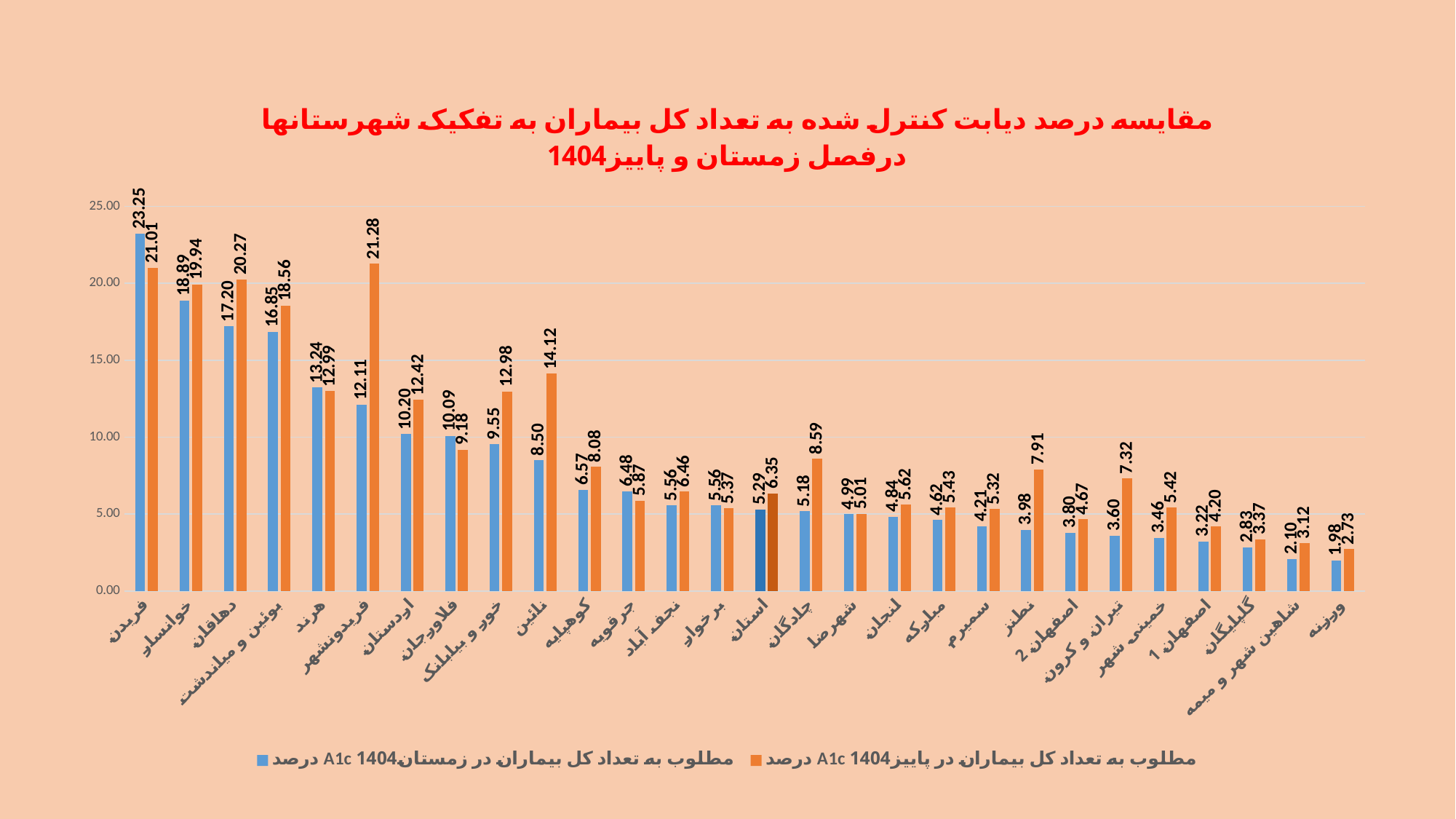

### Chart:    مقایسه درصد دیابت کنترل شده به تعداد کل بیماران به تفکیک شهرستانها درفصل زمستان و پاییز1404

| Category | درصد A1c مطلوب به تعداد کل بیماران در زمستان1404  | درصد A1c مطلوب به تعداد کل بیماران در پاییز1404 |
|---|---|---|
| فریدن | 23.245740687265375 | 21.0128055878929 |
| خوانسار | 18.88937472671622 | 19.938244375827086 |
| دهاقان | 17.199687987519503 | 20.269200316706254 |
| بوئین و میاندشت | 16.851595006934815 | 18.560338743824982 |
| هرند | 13.240628778718259 | 12.987804878048781 |
| فریدونشهر | 12.109375 | 21.277997364953887 |
| اردستان | 10.19790454016298 | 12.423816221284575 |
| فلاورجان | 10.085654319587043 | 9.179743633959877 |
| خور و بیابانک | 9.547123623011016 | 12.978986402966624 |
| نائین | 8.504273504273504 | 14.118158123370982 |
| کوهپایه | 6.5735892961023845 | 8.079625292740047 |
| جرقویه | 6.475409836065574 | 5.87262200165426 |
| نجف آباد | 5.561096072564943 | 6.4573431273704935 |
| برخوار | 5.557489267896508 | 5.369521795323698 |
| استان | 5.294249757365267 | 6.349869366159693 |
| چادگان | 5.183946488294314 | 8.585858585858585 |
| شهرضا | 4.986965884619743 | 5.012098167991704 |
| لنجان | 4.837380333481265 | 5.617977528089887 |
| مبارکه | 4.618473895582329 | 5.434167327068946 |
| سمیرم | 4.211150652431791 | 5.323308270676692 |
| نطنز | 3.984691580369203 | 7.905497501135847 |
| اصفهان 2 | 3.799195301299542 | 4.667042094889483 |
| تیران و کرون | 3.6003600360036003 | 7.324263038548754 |
| خمینی شهر | 3.456018744508445 | 5.419035846724351 |
| اصفهان 1 | 3.2237281664598645 | 4.1980754781006855 |
| گلپایگان | 2.83444665102004 | 3.3654720756776424 |
| شاهین شهر و میمه | 2.095278544630849 | 3.1196213425129087 |
| ورزنه | 1.9758507135016465 | 2.7313266443701227 |